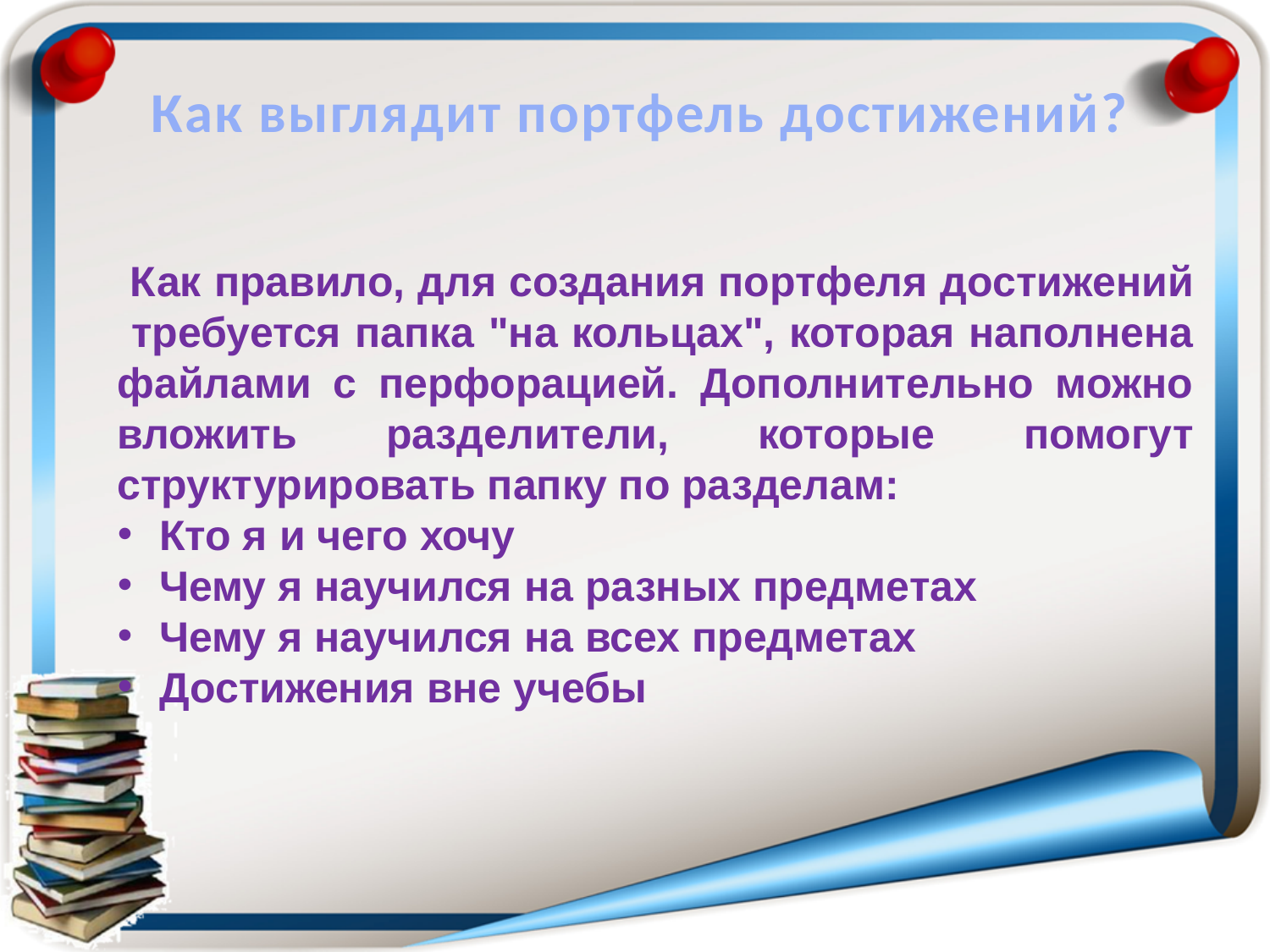

Как выглядит портфель достижений?

 Как правило, для создания портфеля достижений  требуется папка "на кольцах", которая наполнена файлами с перфорацией. Дополнительно можно вложить разделители, которые помогут структурировать папку по разделам:
 Кто я и чего хочу
 Чему я научился на разных предметах
 Чему я научился на всех предметах
 Достижения вне учебы